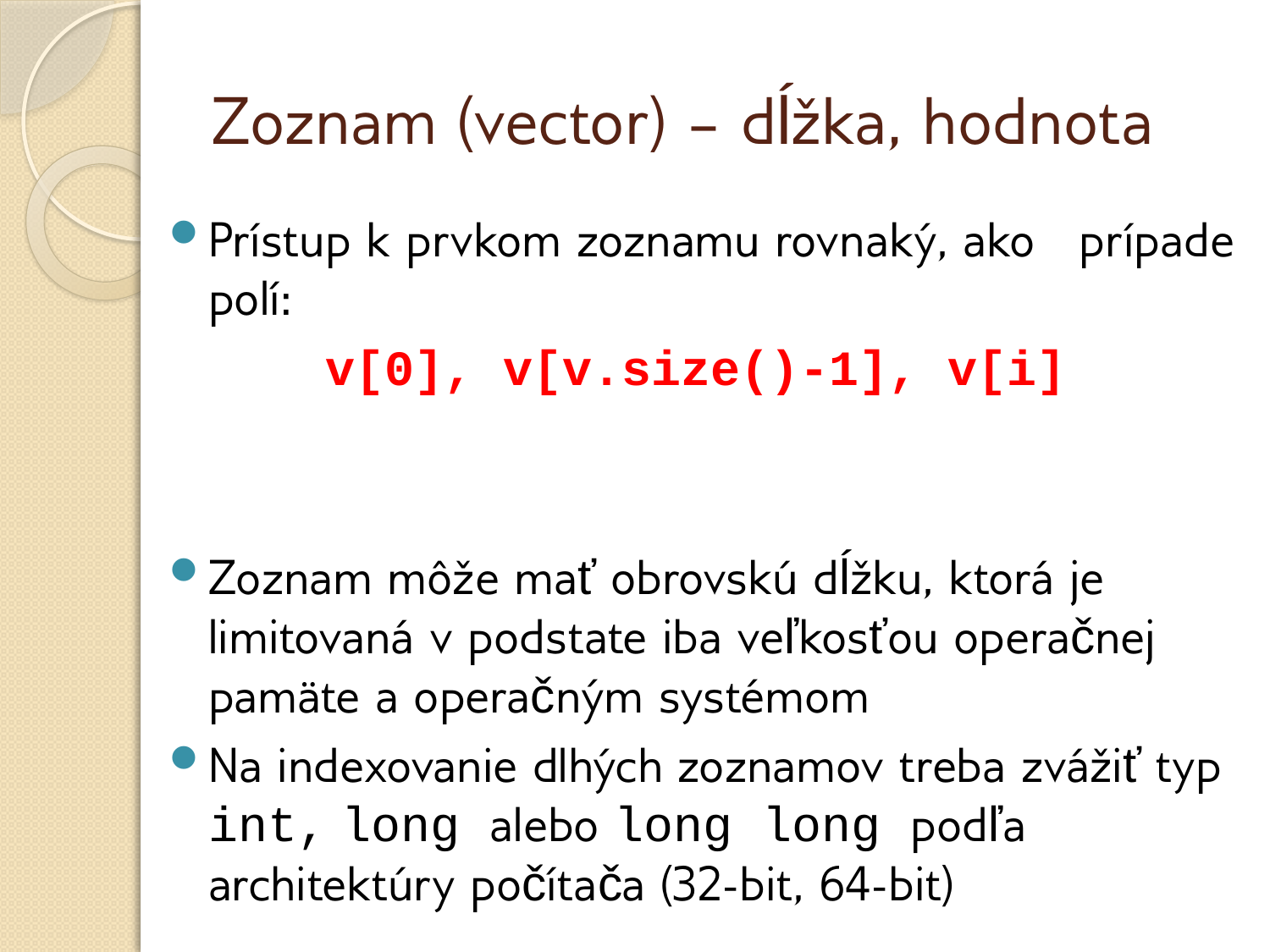

# Zoznam (vector) – dĺžka, hodnota
Prístup k prvkom zoznamu rovnaký, ako   prípade polí:
	 v[0], v[v.size()-1], v[i]

Zoznam môže mať obrovskú dĺžku, ktorá je limitovaná v podstate iba veľkosťou operačnej pamäte a operačným systémom
Na indexovanie dlhých zoznamov treba zvážiť typ int, long alebo long long podľa architektúry počítača (32-bit, 64-bit)